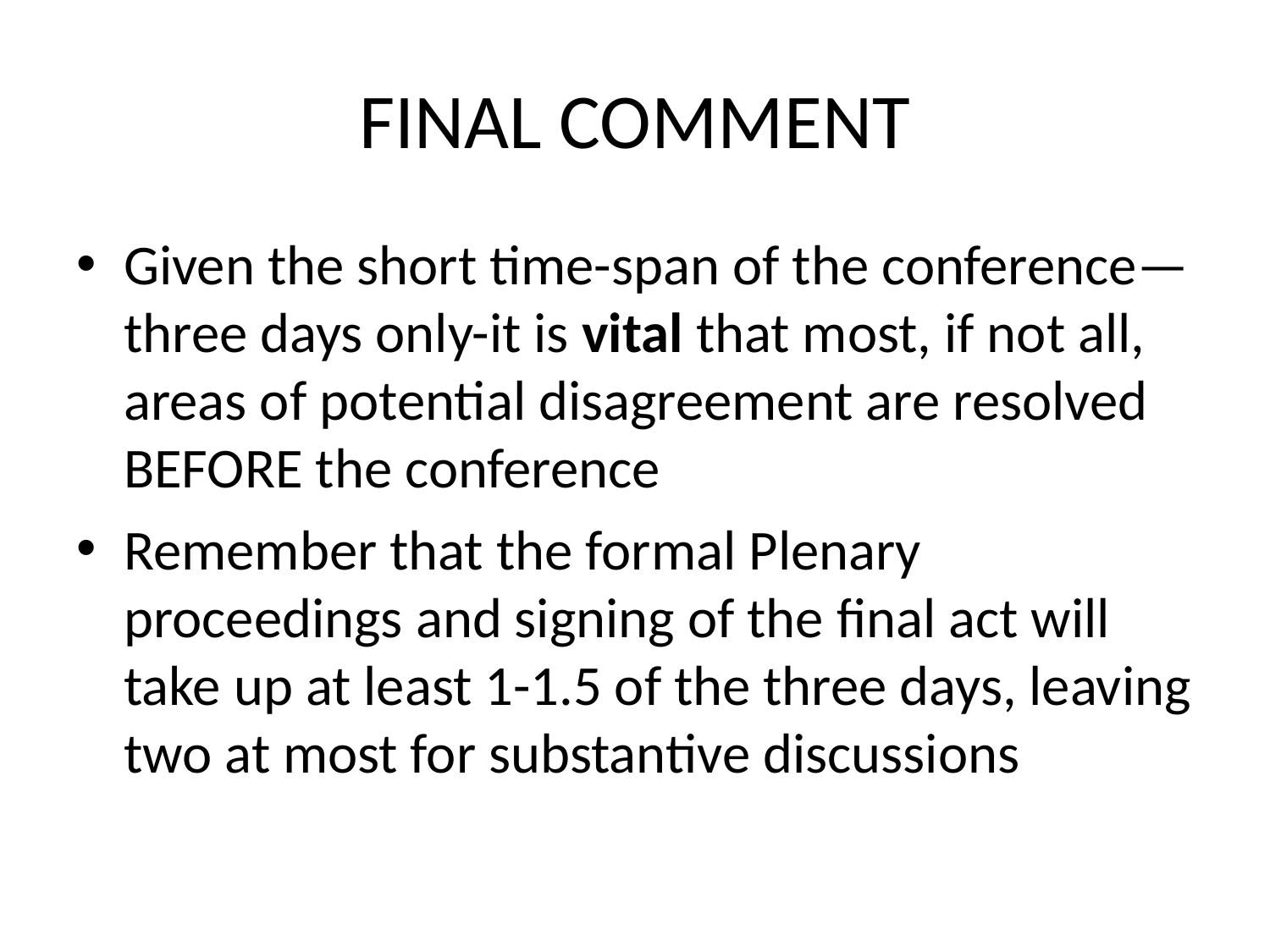

# FINAL COMMENT
Given the short time-span of the conference—three days only-it is vital that most, if not all, areas of potential disagreement are resolved BEFORE the conference
Remember that the formal Plenary proceedings and signing of the final act will take up at least 1-1.5 of the three days, leaving two at most for substantive discussions